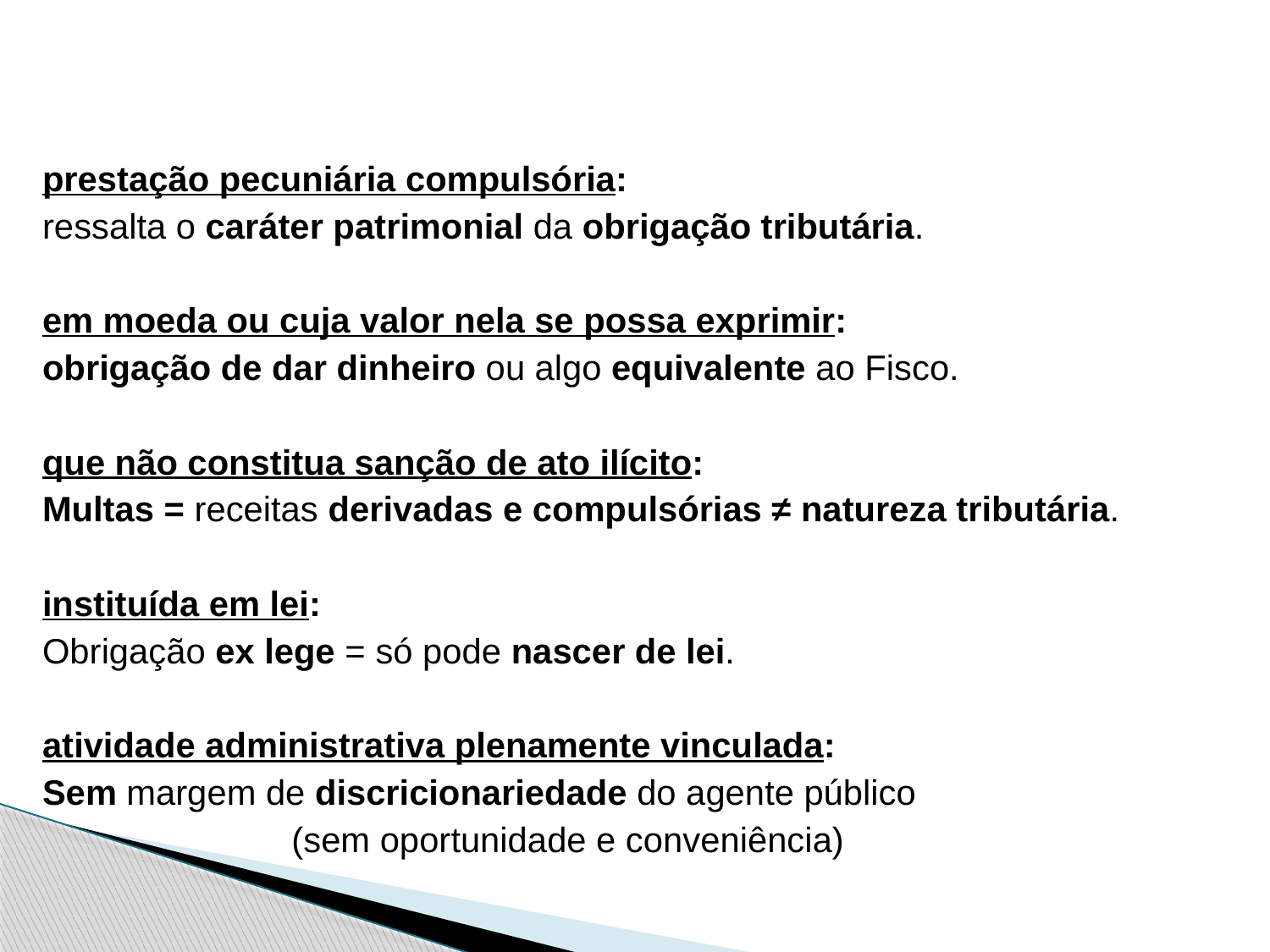

prestação pecuniária compulsória:
ressalta o caráter patrimonial da obrigação tributária.

em moeda ou cuja valor nela se possa exprimir:
obrigação de dar dinheiro ou algo equivalente ao Fisco.

que não constitua sanção de ato ilícito:
Multas = receitas derivadas e compulsórias ≠ natureza tributária.

instituída em lei:
Obrigação ex lege = só pode nascer de lei.

atividade administrativa plenamente vinculada:
Sem margem de discricionariedade do agente público
				(sem oportunidade e conveniência)